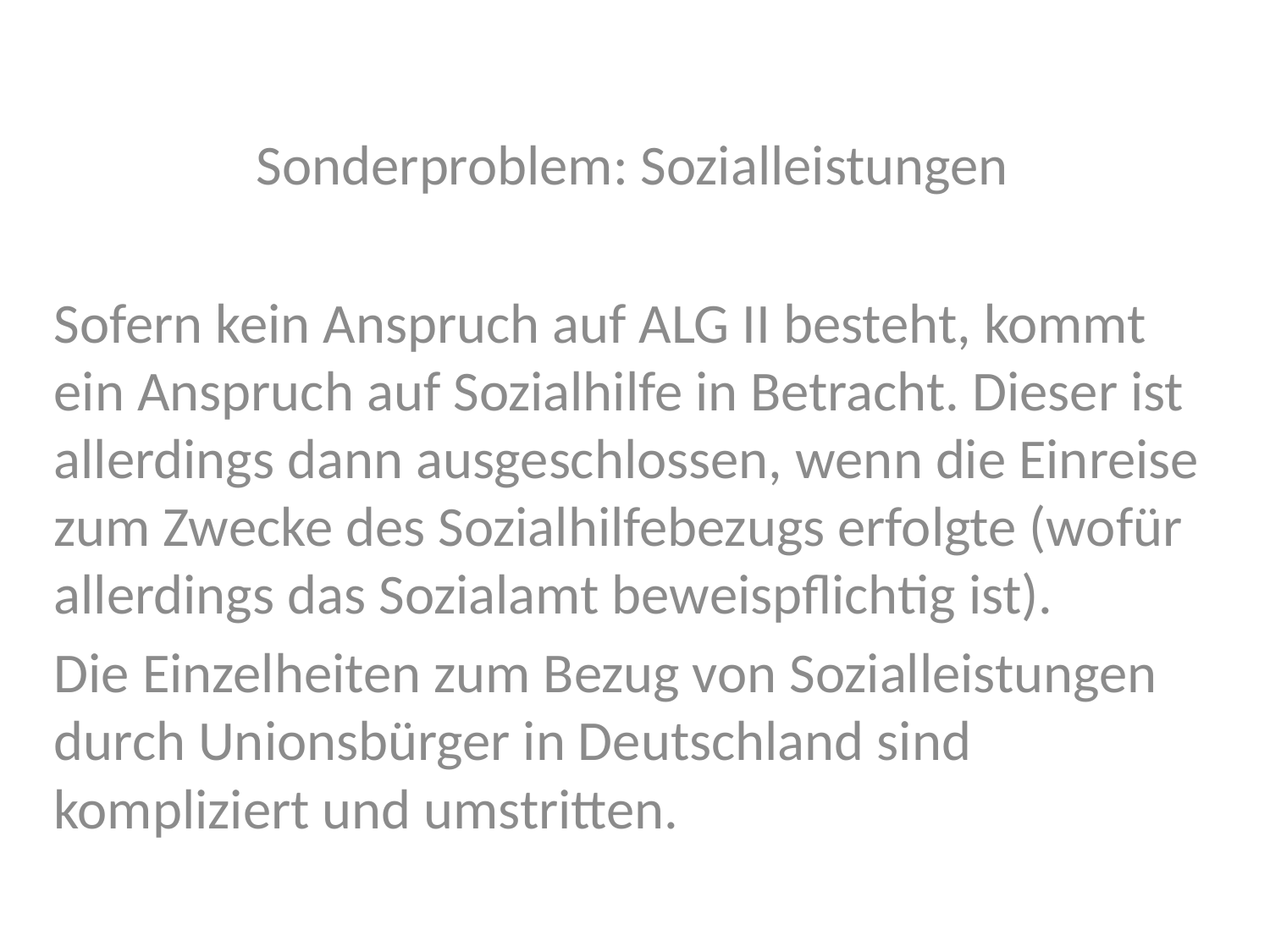

Sonderproblem: Sozialleistungen

Sofern kein Anspruch auf ALG II besteht, kommt ein Anspruch auf Sozialhilfe in Betracht. Dieser ist allerdings dann ausgeschlossen, wenn die Einreise zum Zwecke des Sozialhilfebezugs erfolgte (wofür allerdings das Sozialamt beweispflichtig ist).
Die Einzelheiten zum Bezug von Sozialleistungen durch Unionsbürger in Deutschland sind kompliziert und umstritten.